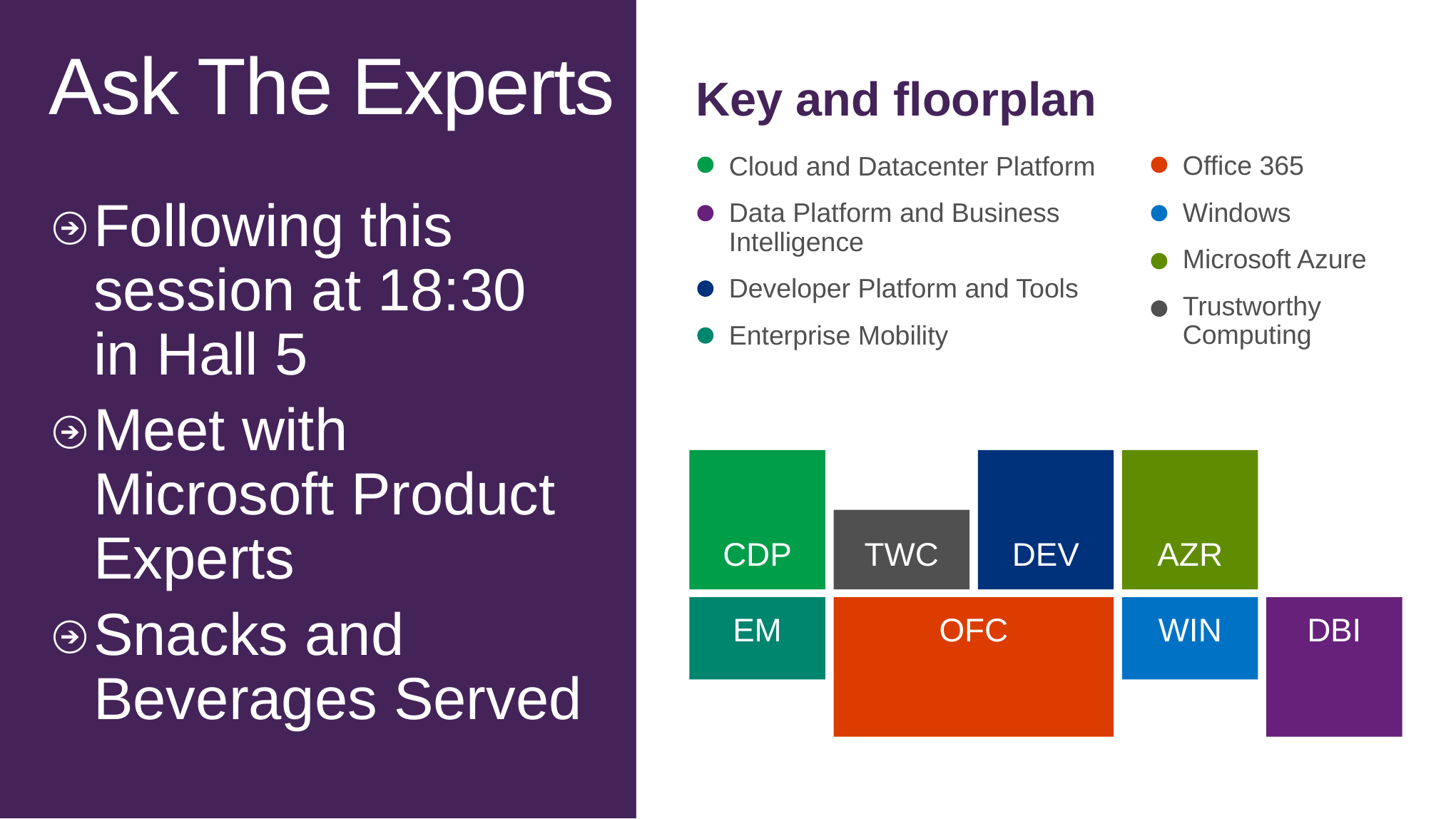

# Ask The Experts
Key and floorplan
Cloud and Datacenter Platform
Data Platform and Business Intelligence
Developer Platform and Tools
Enterprise Mobility
Office 365
Windows
Microsoft Azure
Trustworthy Computing

Following this session at 18:30
in Hall 5
Meet with Microsoft Product Experts
Snacks and Beverages Served

CDP
DEV
AZR
TWC
EM
OFC
WIN
DBI